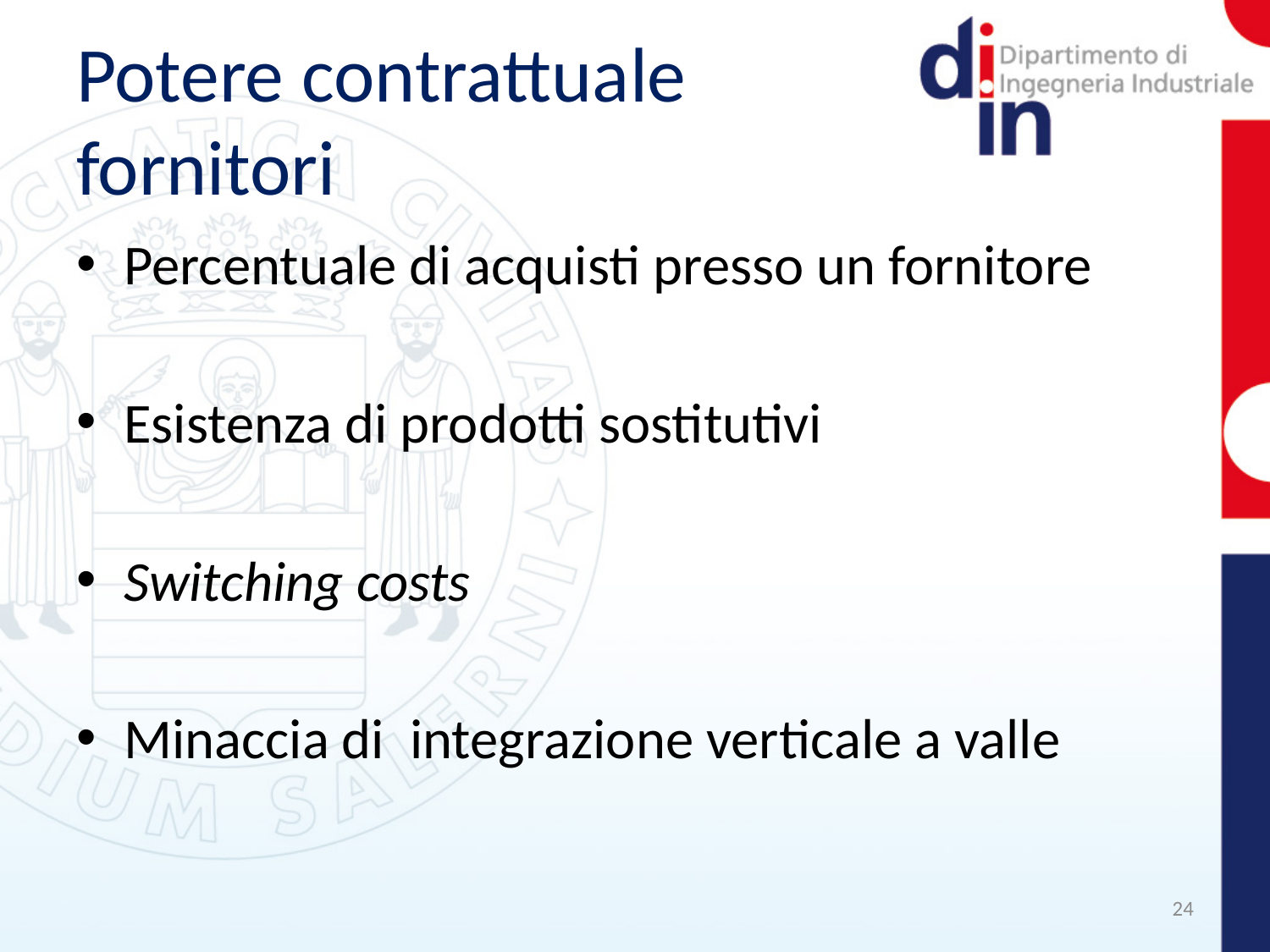

# Potere contrattuale fornitori
Percentuale di acquisti presso un fornitore

Esistenza di prodotti sostitutivi

Switching costs

Minaccia di  integrazione verticale a valle
24